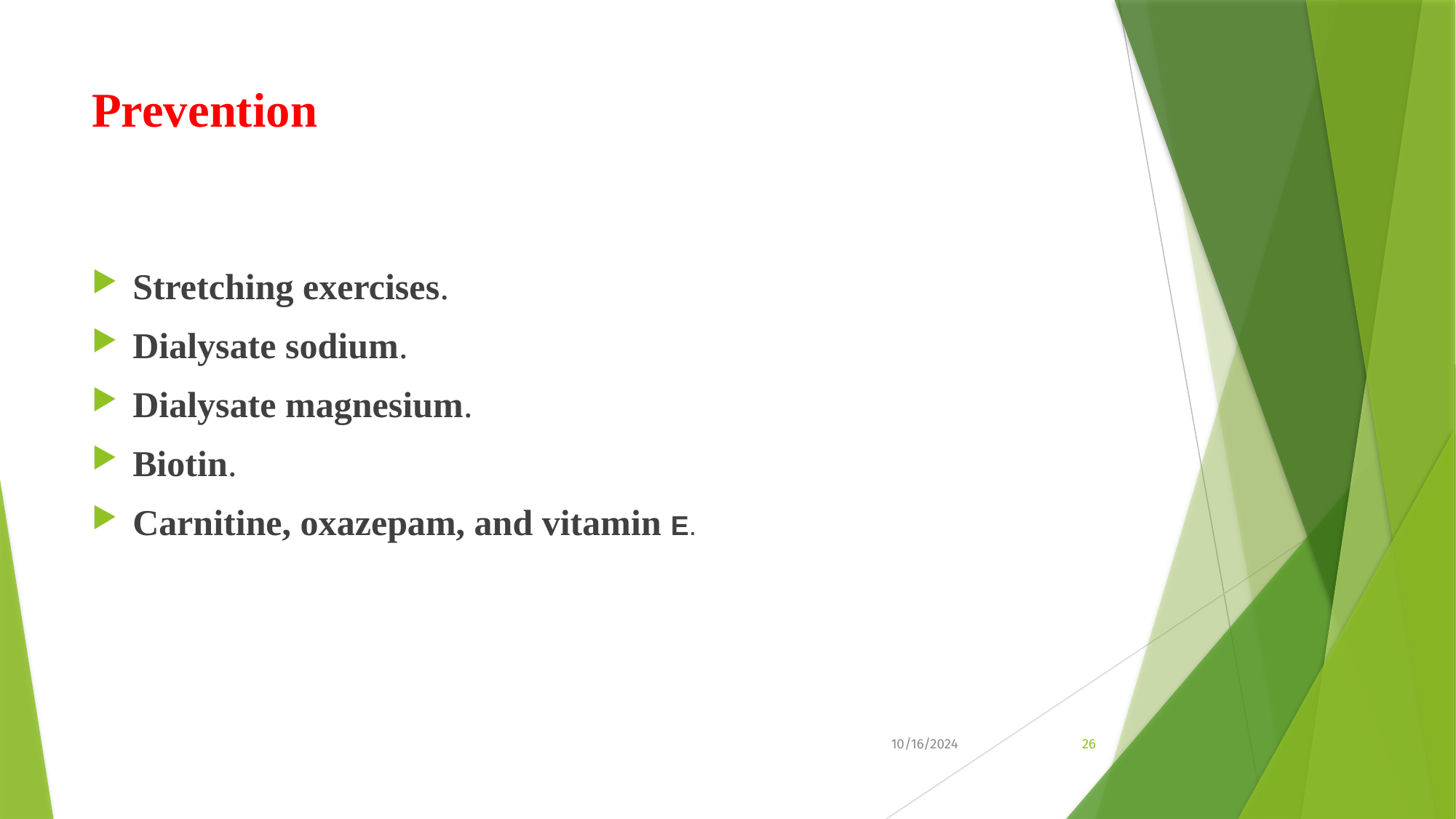

# Prevention
Stretching exercises.
Dialysate sodium.
Dialysate magnesium.
Biotin.
Carnitine, oxazepam, and vitamin E.
10/16/2024
26